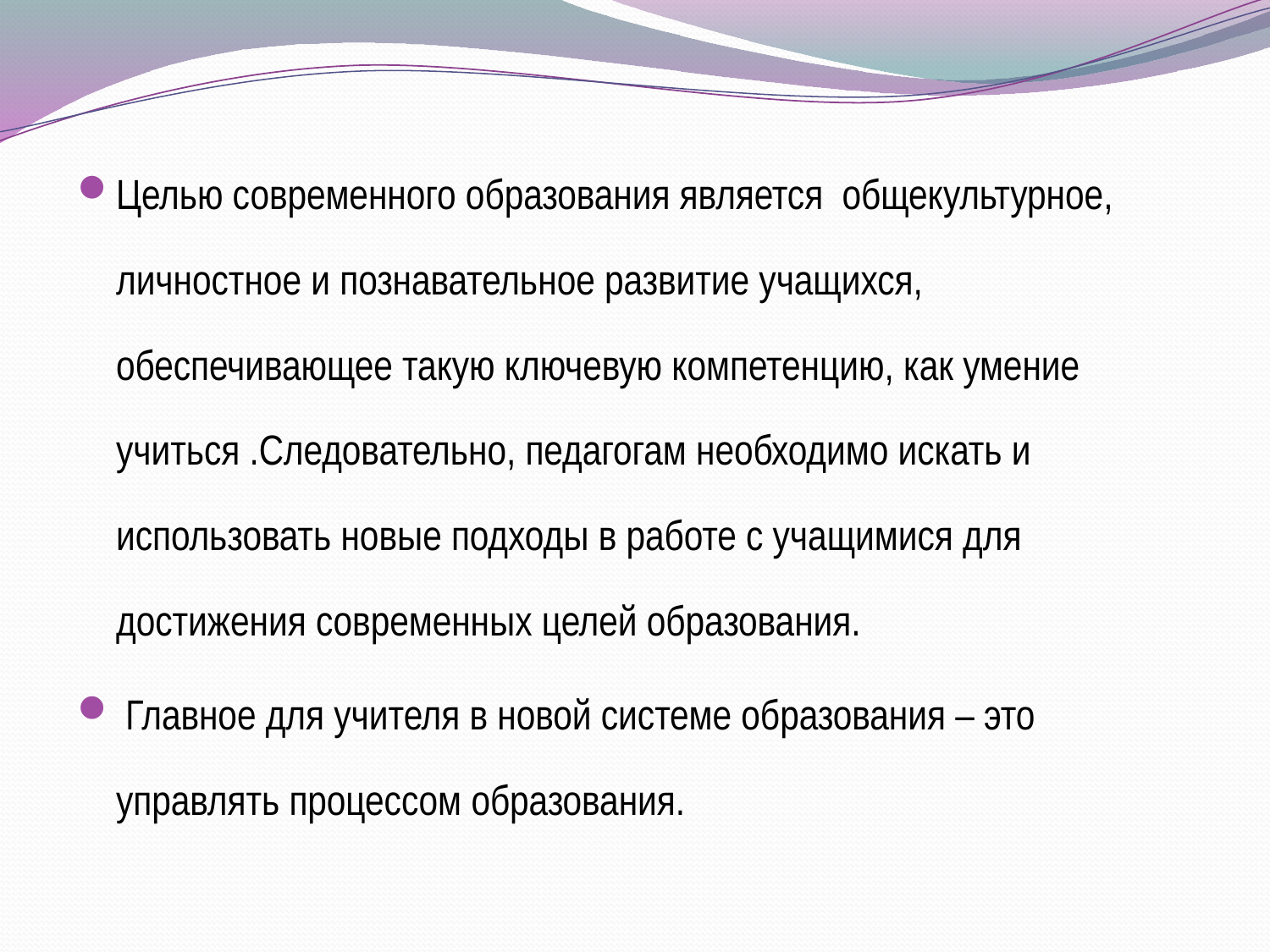

Целью современного образования является  общекультурное, личностное и познавательное развитие учащихся, обеспечивающее такую ключевую компетенцию, как умение учиться .Следовательно, педагогам необходимо искать и использовать новые подходы в работе с учащимися для достижения современных целей образования.
 Главное для учителя в новой системе образования – это управлять процессом образования.